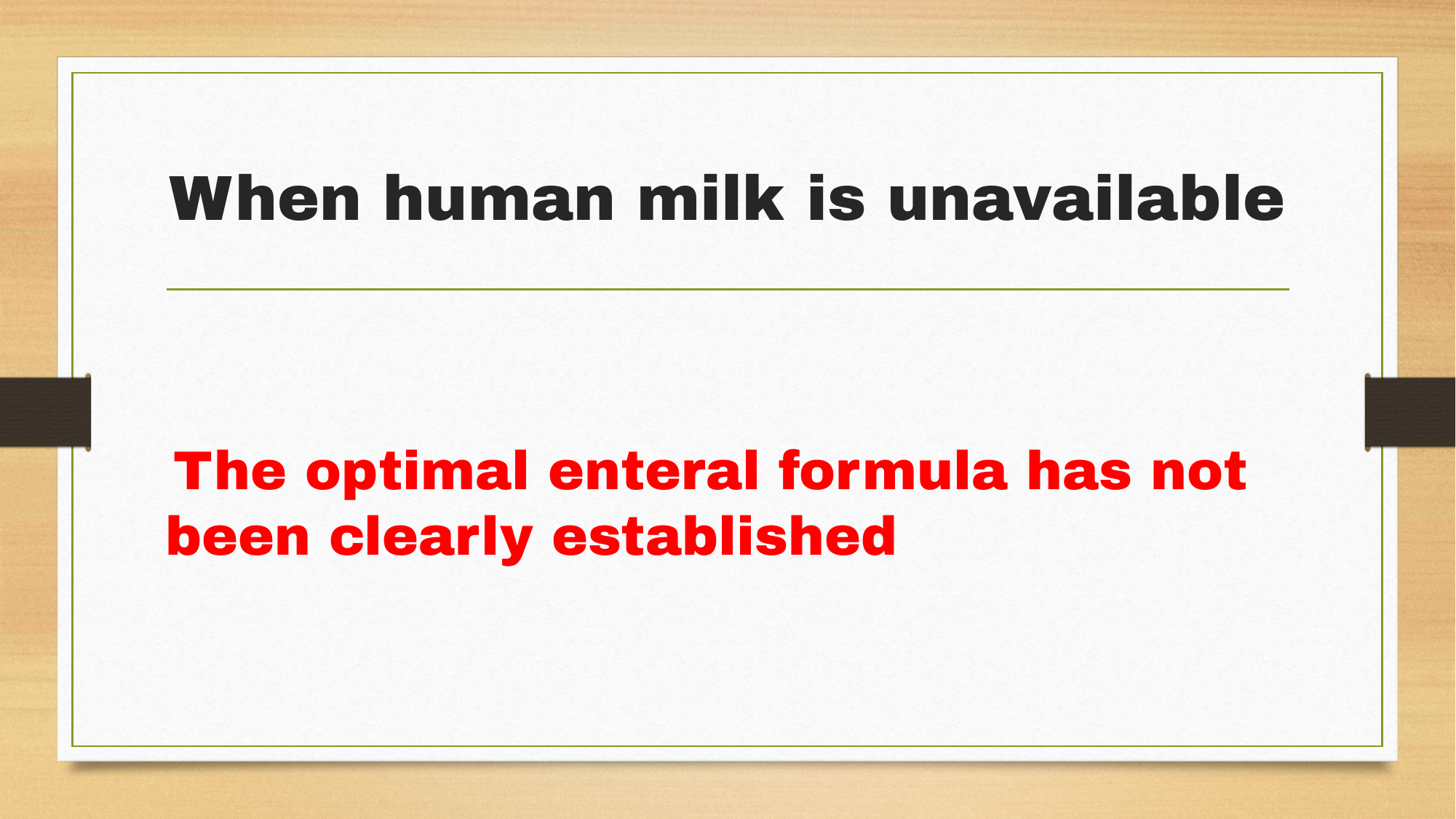

# When human milk is unavailable

 The optimal enteral formula has not been clearly established